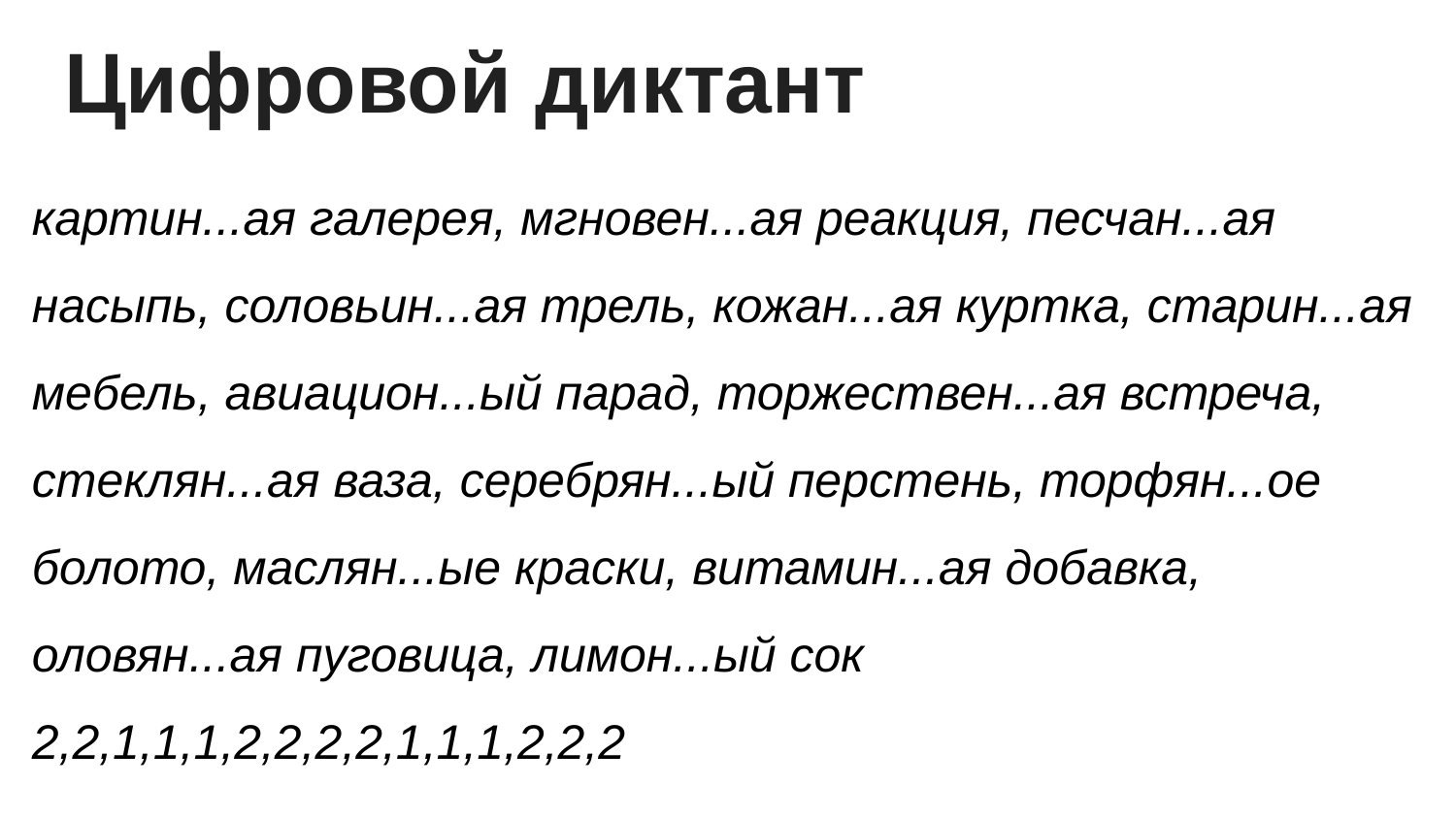

# Цифровой диктант
картин...ая галерея, мгновен...ая реакция, песчан...ая насыпь, соловьин...ая трель, кожан...ая куртка, старин...ая мебель, авиацион...ый парад, торжествен...ая встреча, стеклян...ая ваза, серебрян...ый перстень, торфян...ое болото, маслян...ые краски, витамин...ая добавка, оловян...ая пуговица, лимон...ый сок
2,2,1,1,1,2,2,2,2,1,1,1,2,2,2